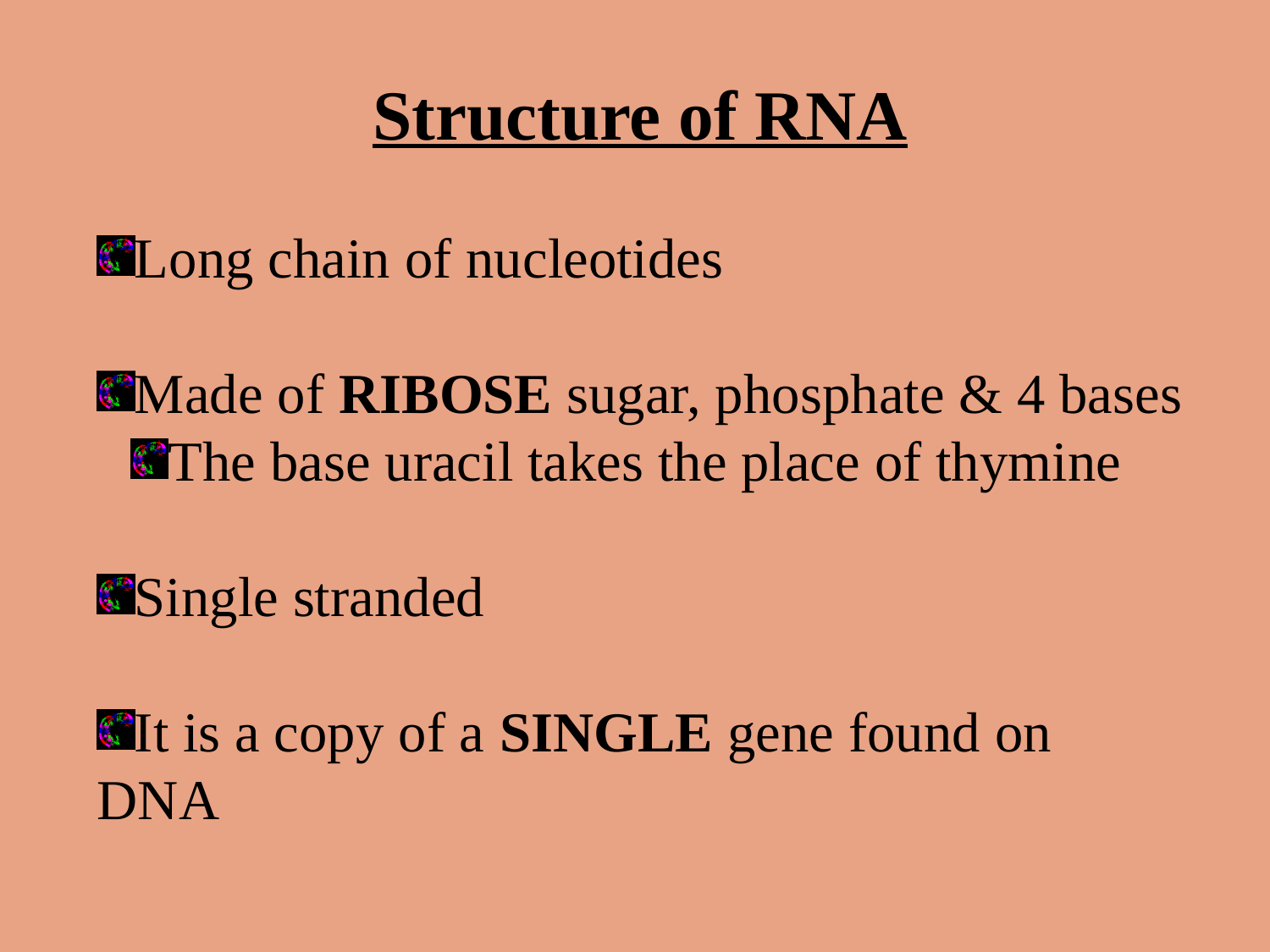

Structure of RNA

Long chain of nucleotides

Made of RIBOSE sugar, phosphate & 4 bases
The base uracil takes the place of thymine

Single stranded

It is a copy of a SINGLE gene found on DNA